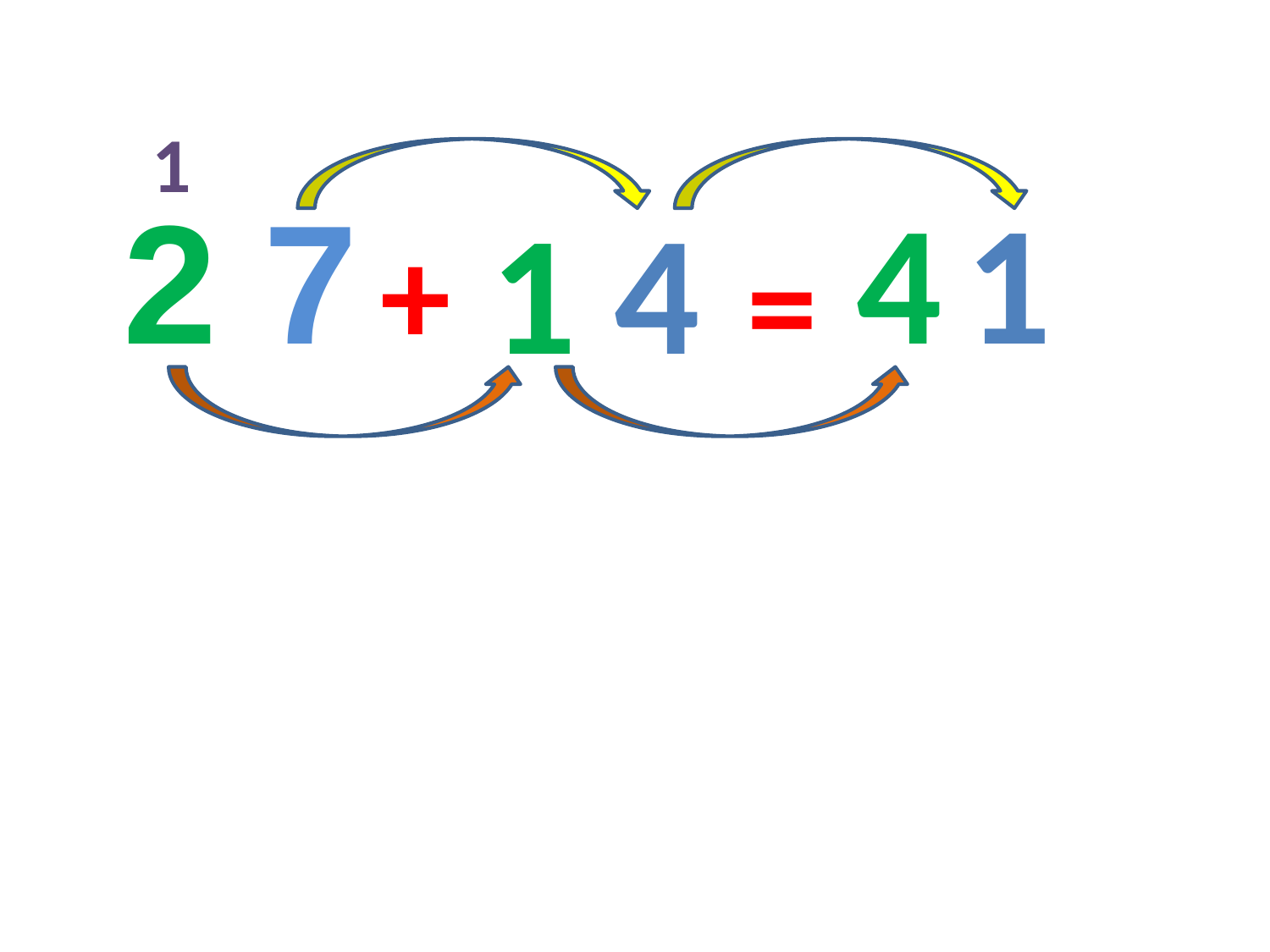

1

2 7
4
1
1 4
+
=